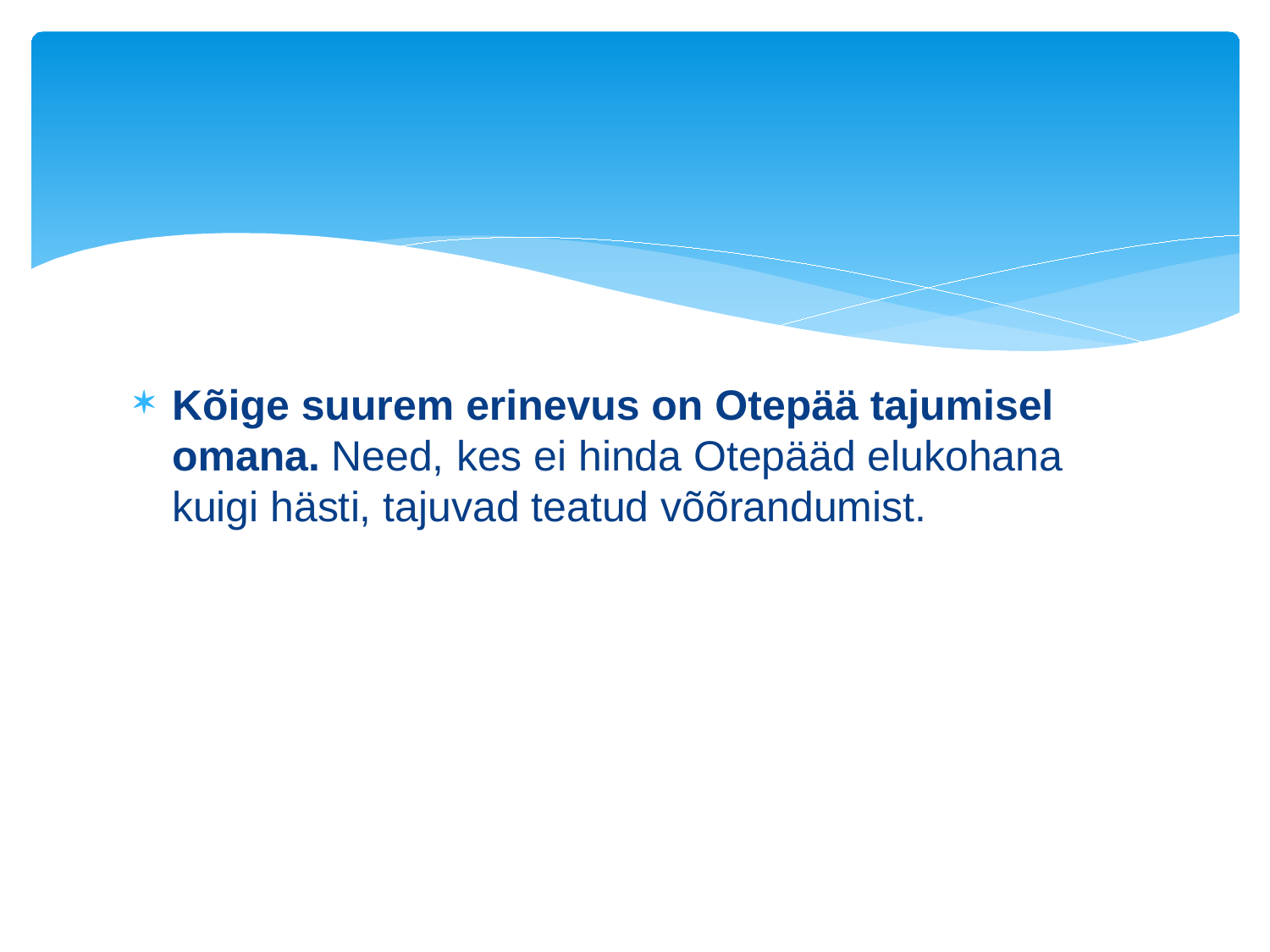

#
Kõige suurem erinevus on Otepää tajumisel omana. Need, kes ei hinda Otepääd elukohana kuigi hästi, tajuvad teatud võõrandumist.